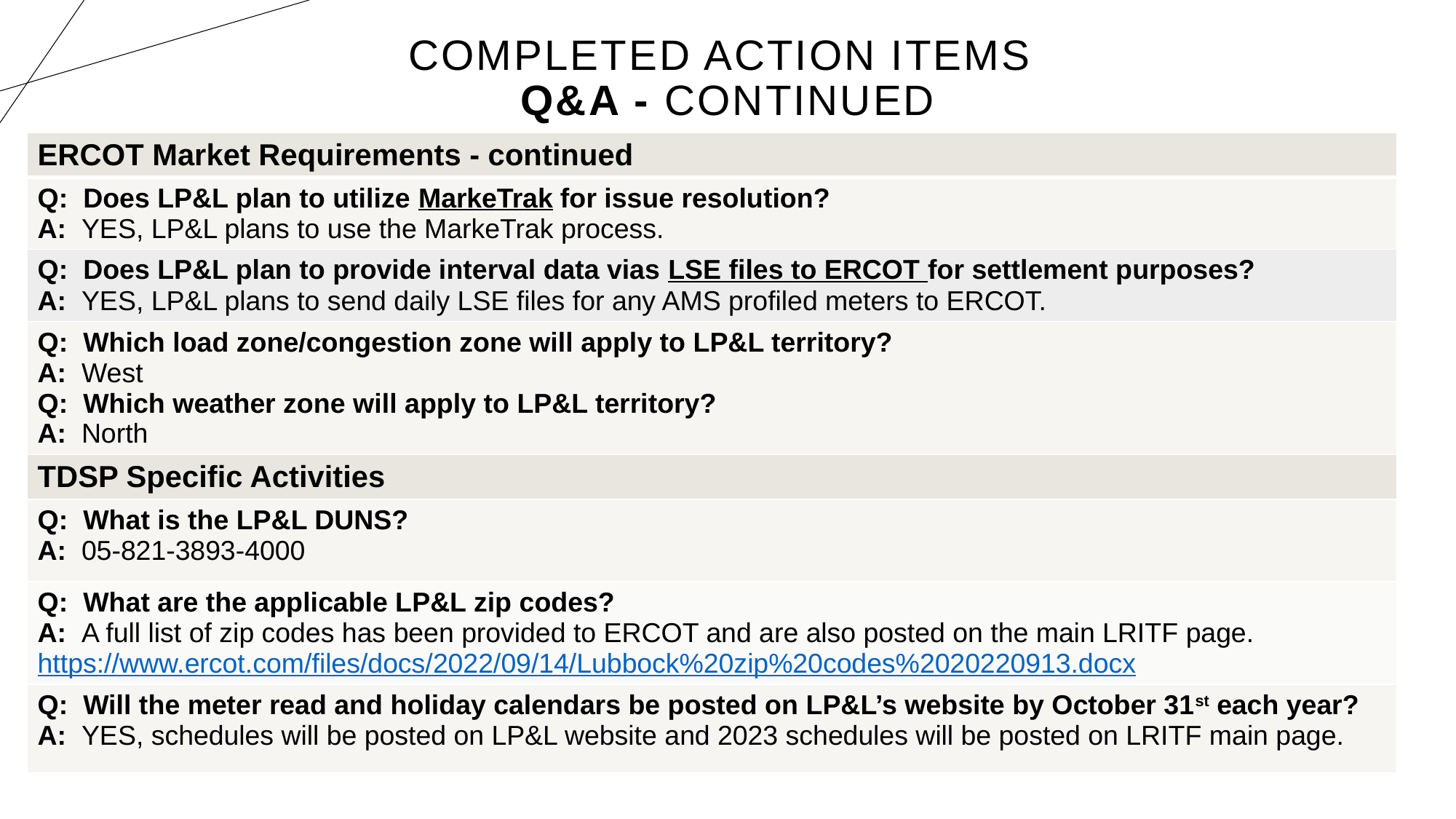

# Completed Action Items Q&A - continued
| ERCOT Market Requirements - continued |
| --- |
| Q: Does LP&L plan to utilize MarkeTrak for issue resolution? A: YES, LP&L plans to use the MarkeTrak process. |
| Q: Does LP&L plan to provide interval data vias LSE files to ERCOT for settlement purposes? A: YES, LP&L plans to send daily LSE files for any AMS profiled meters to ERCOT. |
| Q: Which load zone/congestion zone will apply to LP&L territory? A: West Q: Which weather zone will apply to LP&L territory? A: North |
| TDSP Specific Activities |
| Q: What is the LP&L DUNS? A: 05-821-3893-4000 |
| Q: What are the applicable LP&L zip codes? A: A full list of zip codes has been provided to ERCOT and are also posted on the main LRITF page. https://www.ercot.com/files/docs/2022/09/14/Lubbock%20zip%20codes%2020220913.docx |
| Q: Will the meter read and holiday calendars be posted on LP&L’s website by October 31st each year? A: YES, schedules will be posted on LP&L website and 2023 schedules will be posted on LRITF main page. |